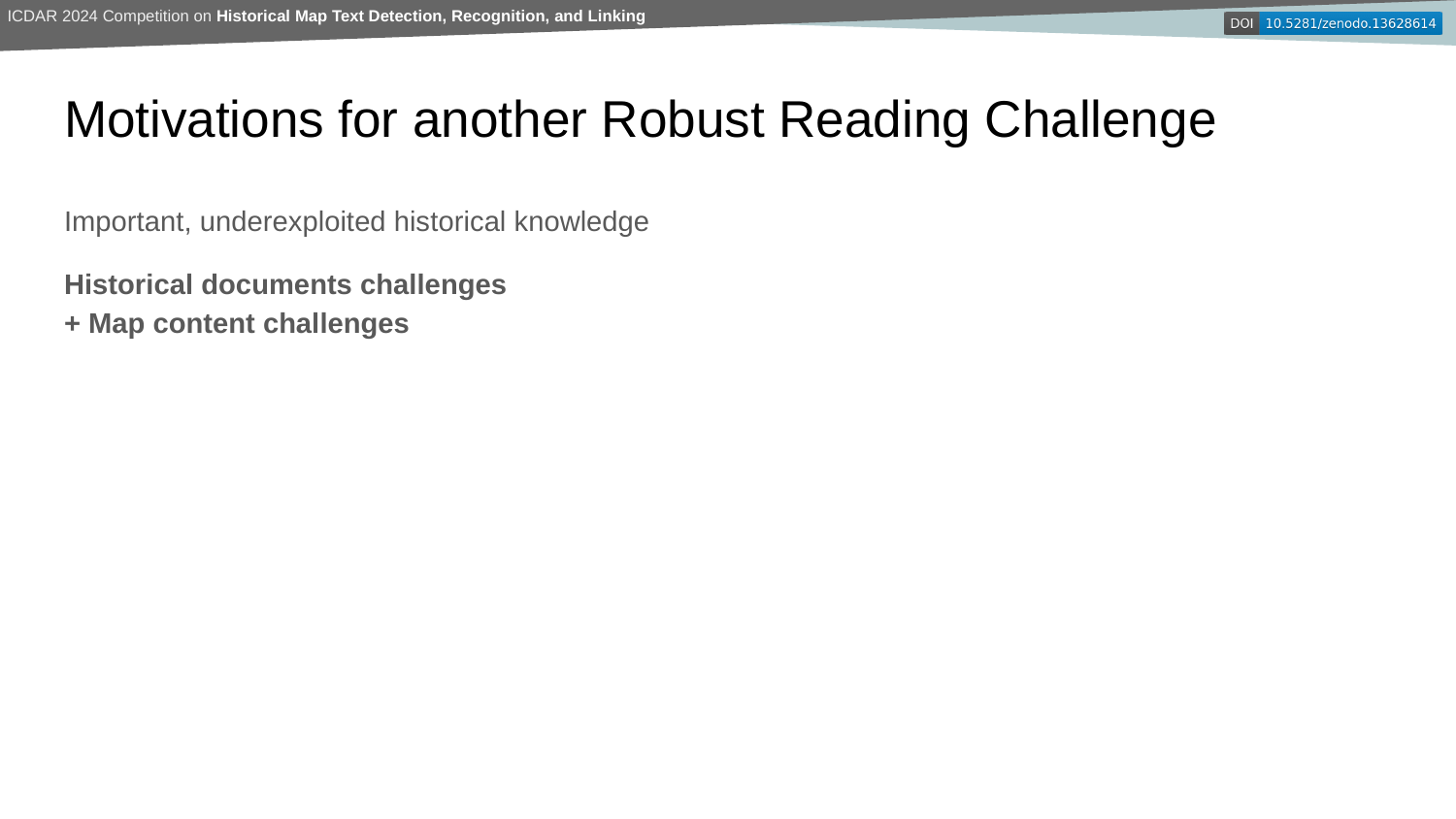

# Motivations for another Robust Reading Challenge
Important, underexploited historical knowledge
Historical documents challenges
+ Map content challenges